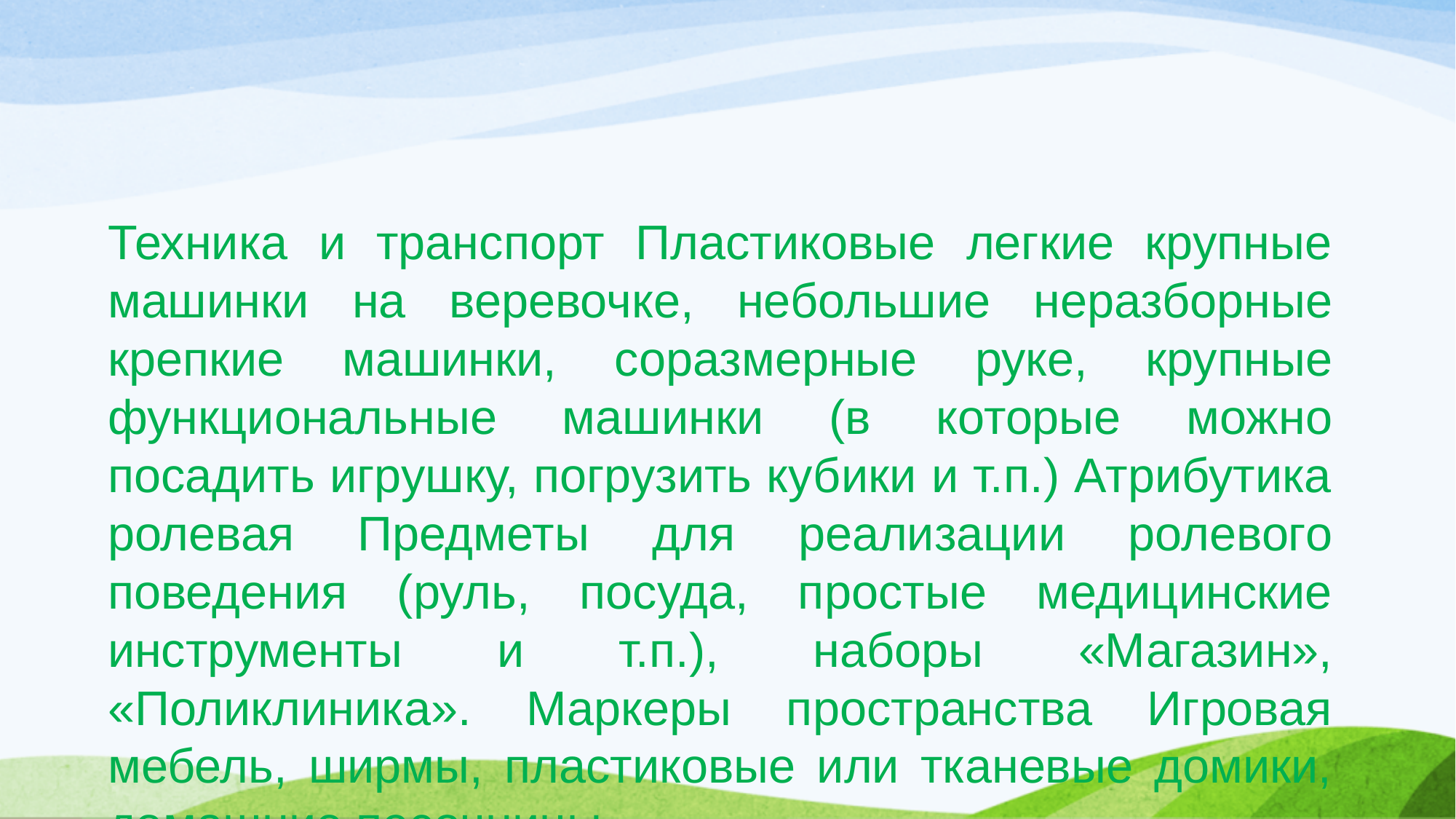

Техника и транспорт Пластиковые легкие крупные машинки на веревочке, небольшие неразборные крепкие машинки, соразмерные руке, крупные функциональные машинки (в которые можно посадить игрушку, погрузить кубики и т.п.) Атрибутика ролевая Предметы для реализации ролевого поведения (руль, посуда, простые медицинские инструменты и т.п.), наборы «Магазин», «Поликлиника». Маркеры пространства Игровая мебель, ширмы, пластиковые или тканевые домики, домашние песочницы.